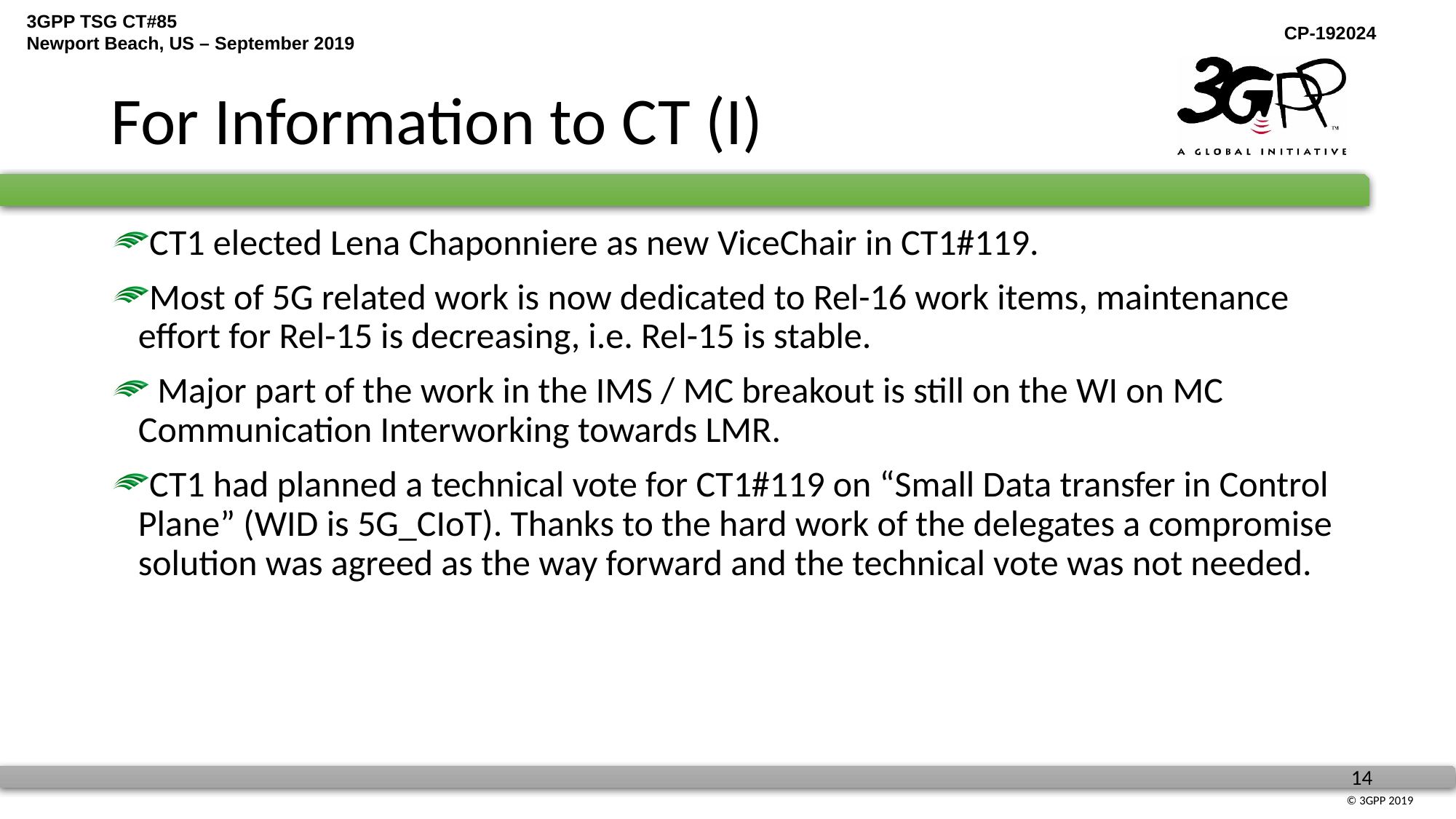

# For Information to CT (I)
CT1 elected Lena Chaponniere as new ViceChair in CT1#119.
Most of 5G related work is now dedicated to Rel-16 work items, maintenance effort for Rel-15 is decreasing, i.e. Rel-15 is stable.
 Major part of the work in the IMS / MC breakout is still on the WI on MC Communication Interworking towards LMR.
CT1 had planned a technical vote for CT1#119 on “Small Data transfer in Control Plane” (WID is 5G_CIoT). Thanks to the hard work of the delegates a compromise solution was agreed as the way forward and the technical vote was not needed.